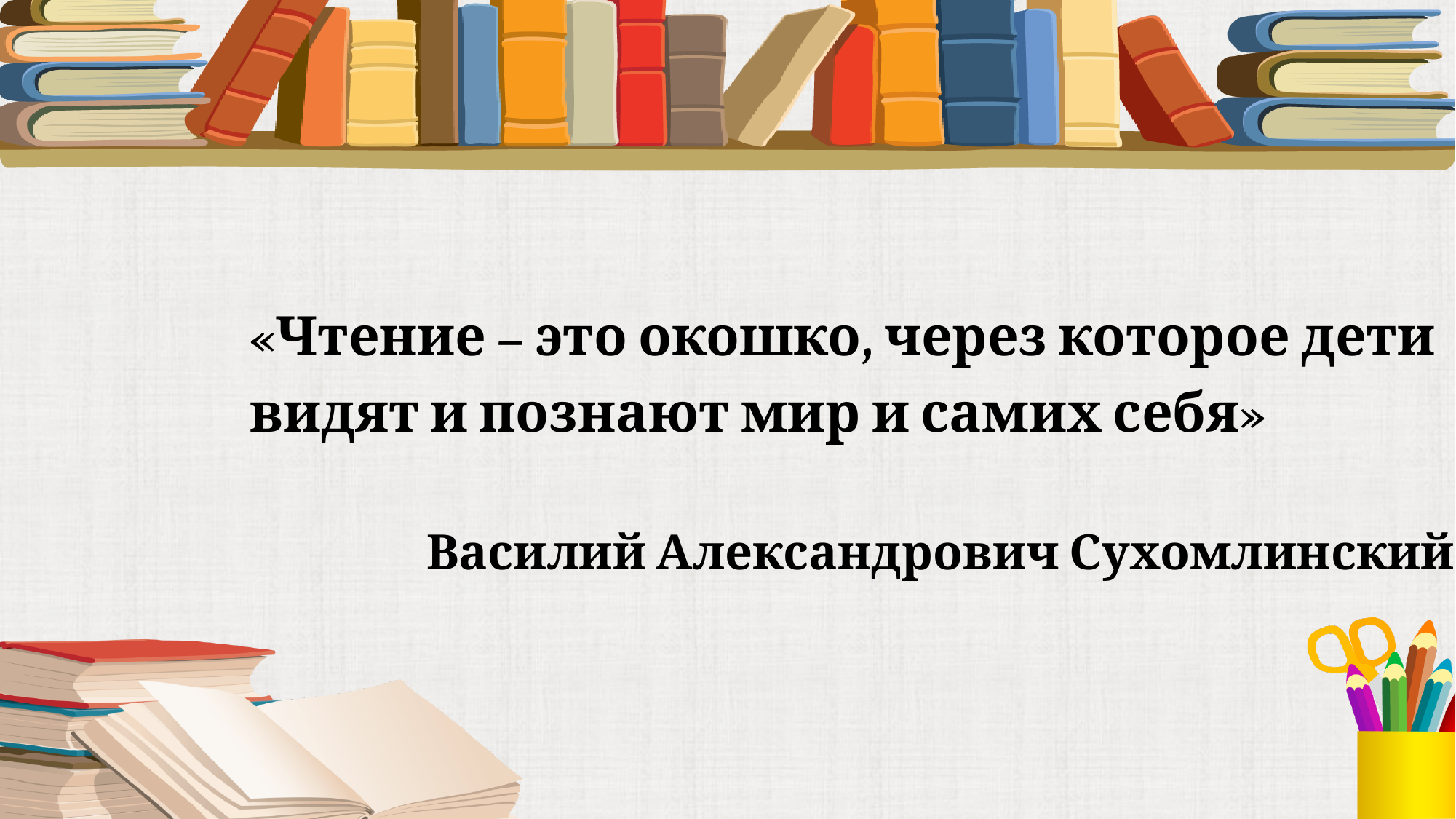

«Чтение – это окошко, через которое дети
видят и познают мир и самих себя»

                  Василий Александрович Сухомлинский